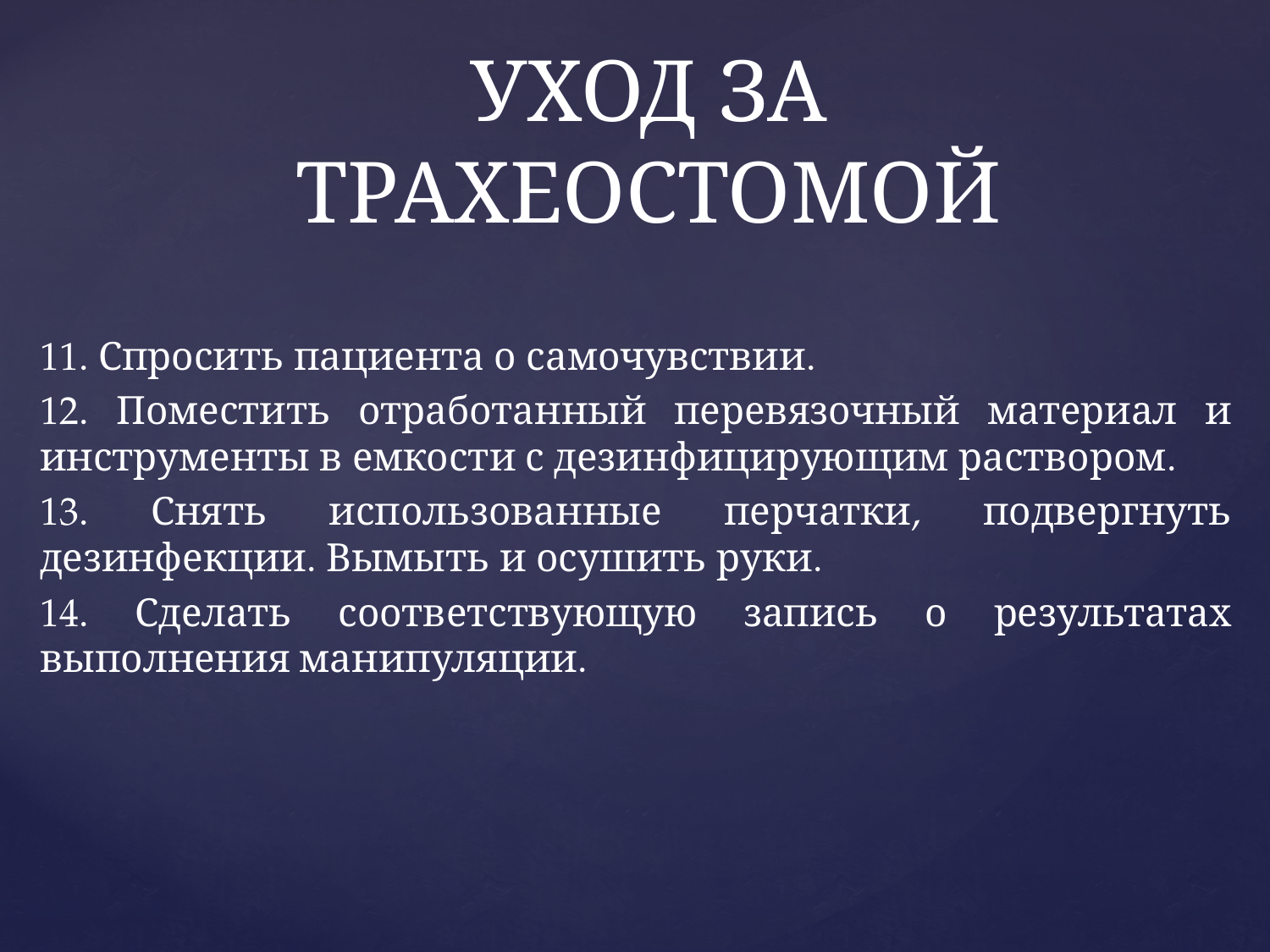

# УХОД ЗА ТРАХЕОСТОМОЙ
11. Спросить пациента о самочувствии.
12. Поместить отработанный перевязочный материал и инструменты в емкости с дезинфицирующим раствором.
13. Снять использованные перчатки, подвергнуть дезинфекции. Вымыть и осушить руки.
14. Сделать соответствующую запись о результатах выполнения манипуляции.